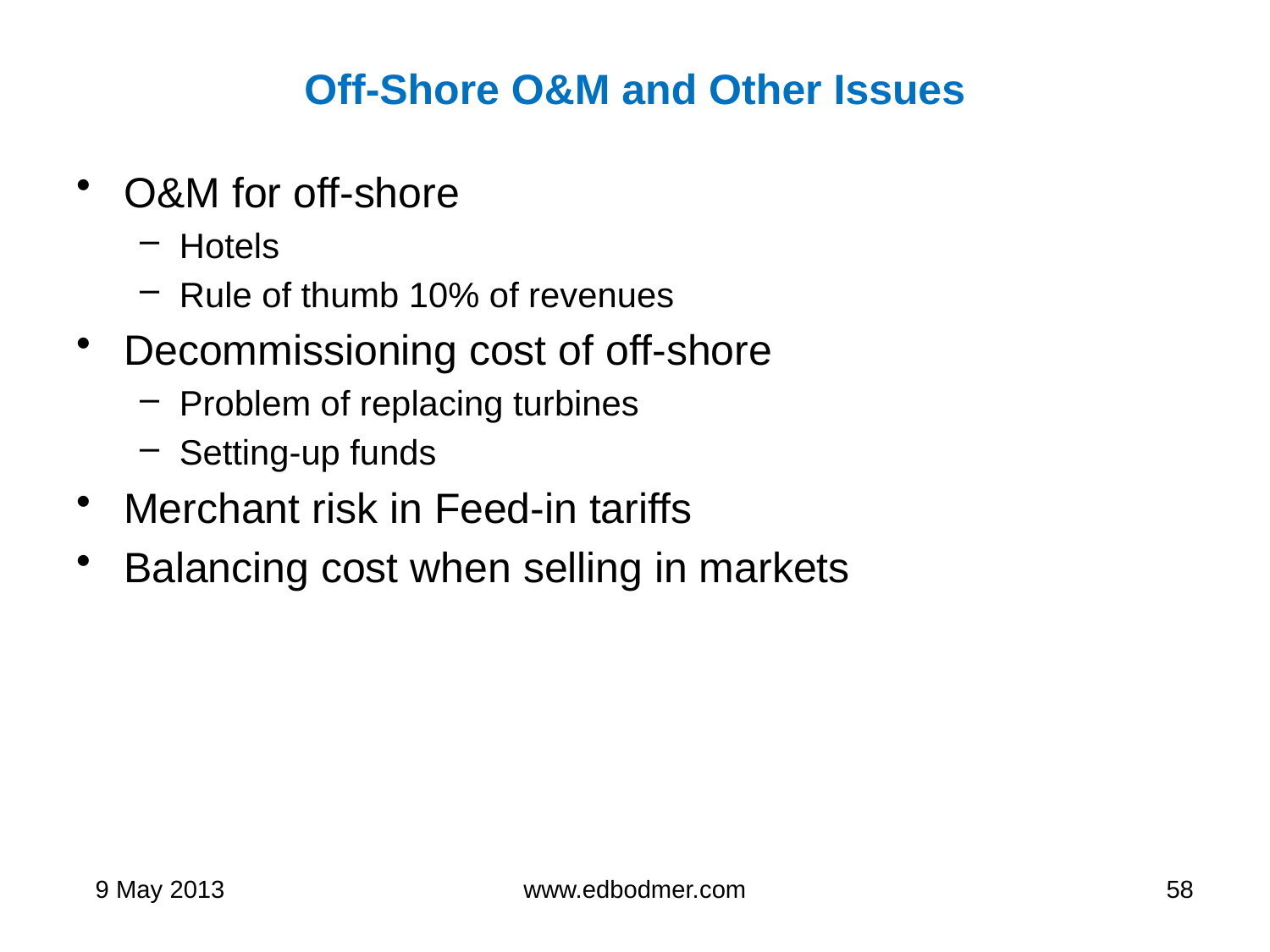

# Off-Shore O&M and Other Issues
O&M for off-shore
Hotels
Rule of thumb 10% of revenues
Decommissioning cost of off-shore
Problem of replacing turbines
Setting-up funds
Merchant risk in Feed-in tariffs
Balancing cost when selling in markets

9 May 2013
www.edbodmer.com
58